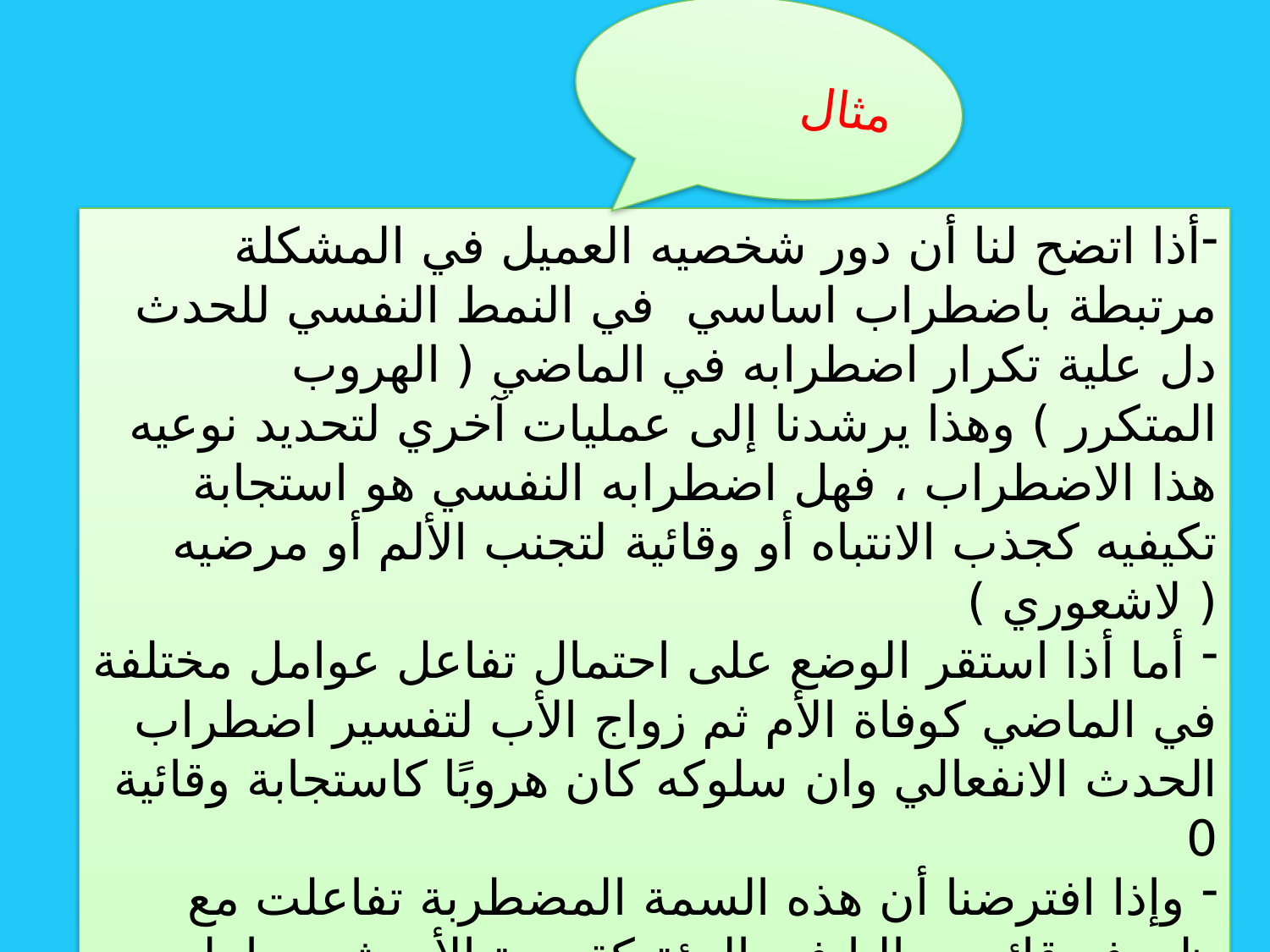

مثال
أذا اتضح لنا أن دور شخصيه العميل في المشكلة مرتبطة باضطراب اساسي  في النمط النفسي للحدث دل علية تكرار اضطرابه في الماضي ( الهروب المتكرر ) وهذا يرشدنا إلى عمليات آخري لتحديد نوعيه هذا الاضطراب ، فهل اضطرابه النفسي هو استجابة تكيفيه كجذب الانتباه أو وقائية لتجنب الألم أو مرضيه ( لاشعوري )
 أما أذا استقر الوضع على احتمال تفاعل عوامل مختلفة في الماضي كوفاة الأم ثم زواج الأب لتفسير اضطراب الحدث الانفعالي وان سلوكه كان هروبًا كاستجابة وقائية 0
 وإذا افترضنا أن هذه السمة المضطربة تفاعلت مع ظروف قائمه حاليا في البيئة كقسوة الأب ثم معامله زوجه الأب